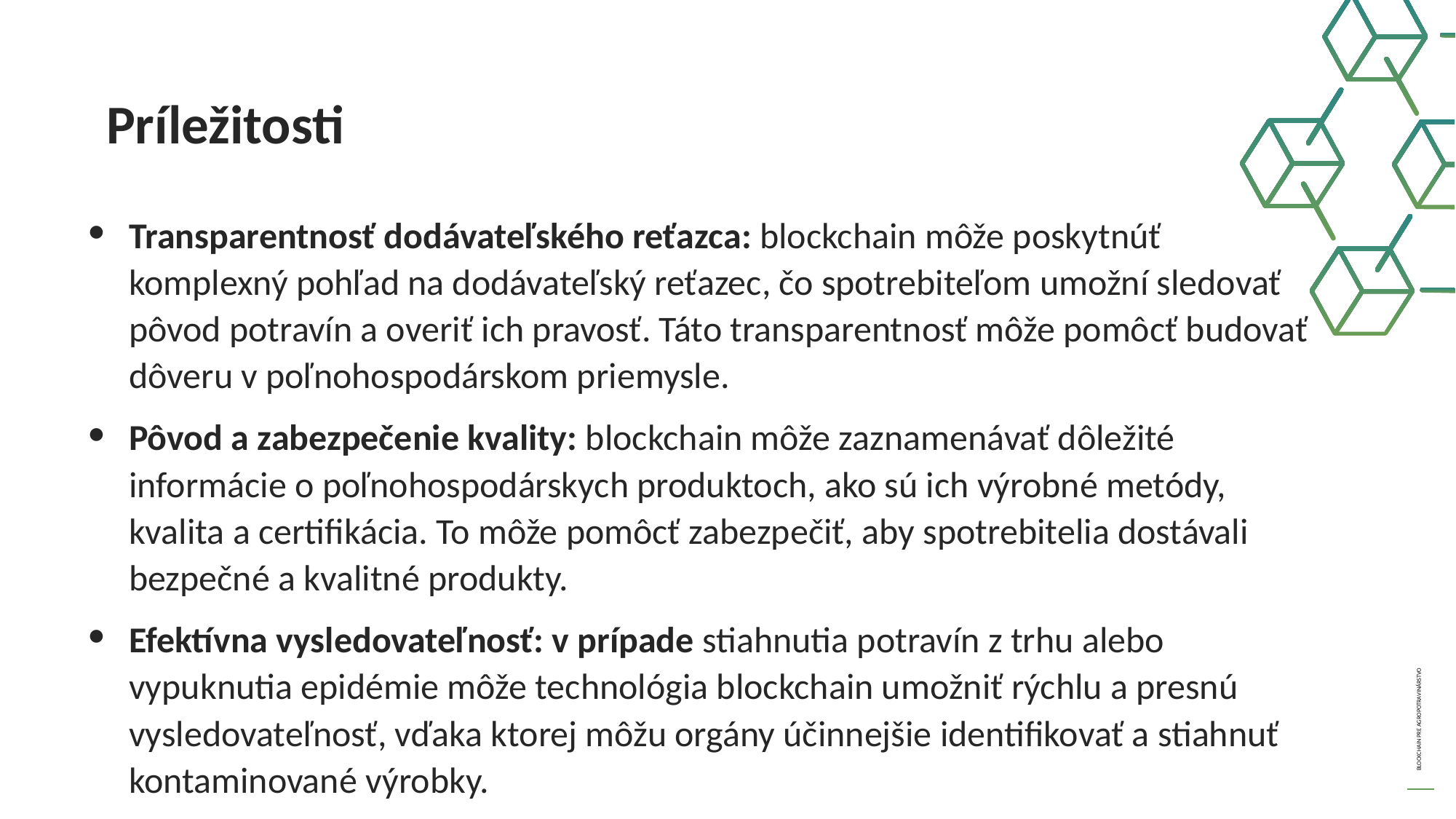

Príležitosti
Transparentnosť dodávateľského reťazca: blockchain môže poskytnúť komplexný pohľad na dodávateľský reťazec, čo spotrebiteľom umožní sledovať pôvod potravín a overiť ich pravosť. Táto transparentnosť môže pomôcť budovať dôveru v poľnohospodárskom priemysle.
Pôvod a zabezpečenie kvality: blockchain môže zaznamenávať dôležité informácie o poľnohospodárskych produktoch, ako sú ich výrobné metódy, kvalita a certifikácia. To môže pomôcť zabezpečiť, aby spotrebitelia dostávali bezpečné a kvalitné produkty.
Efektívna vysledovateľnosť: v prípade stiahnutia potravín z trhu alebo vypuknutia epidémie môže technológia blockchain umožniť rýchlu a presnú vysledovateľnosť, vďaka ktorej môžu orgány účinnejšie identifikovať a stiahnuť kontaminované výrobky.